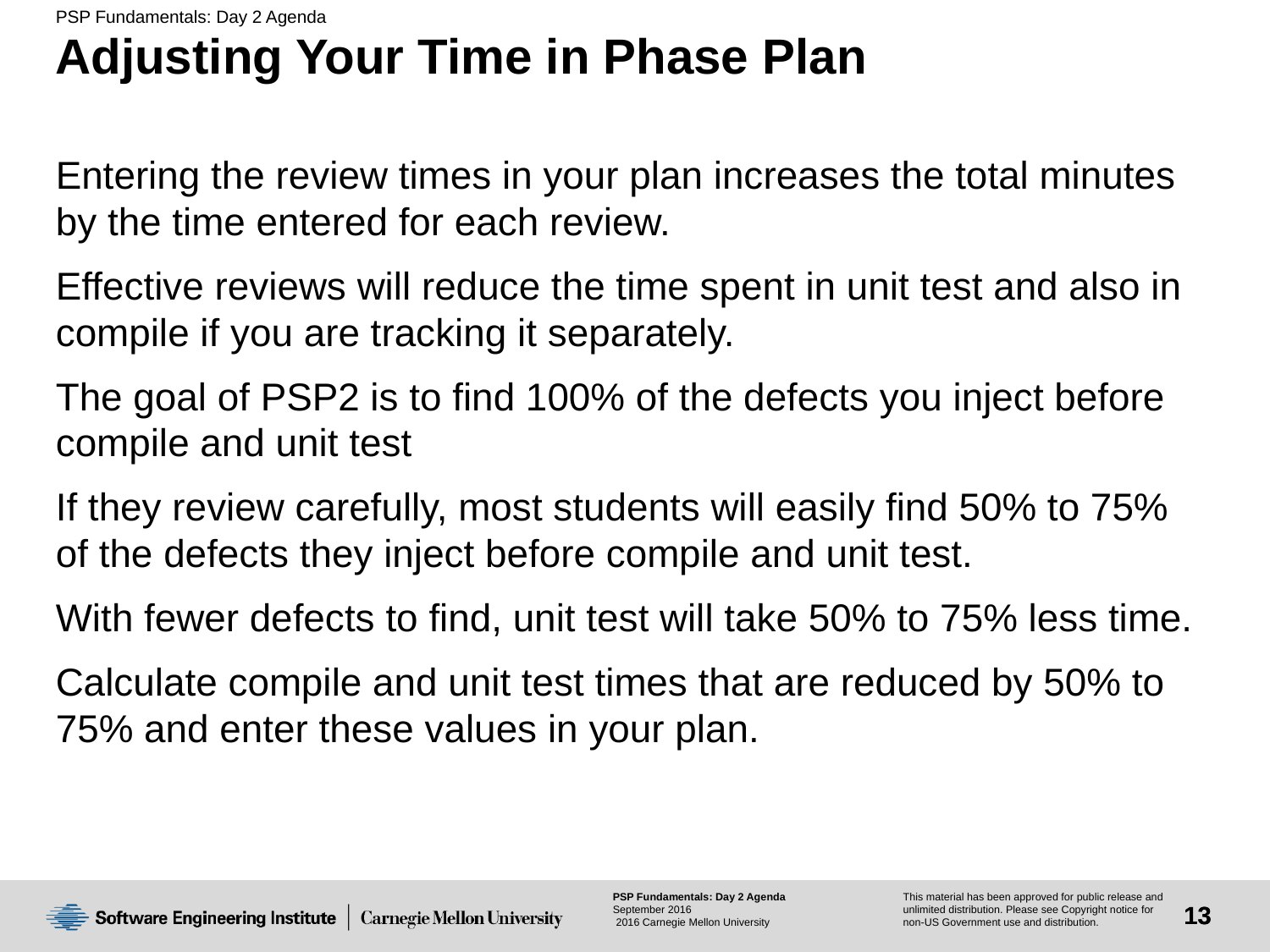

# Adjusting Your Time in Phase Plan
Entering the review times in your plan increases the total minutes by the time entered for each review.
Effective reviews will reduce the time spent in unit test and also in compile if you are tracking it separately.
The goal of PSP2 is to find 100% of the defects you inject before compile and unit test
If they review carefully, most students will easily find 50% to 75% of the defects they inject before compile and unit test.
With fewer defects to find, unit test will take 50% to 75% less time.
Calculate compile and unit test times that are reduced by 50% to 75% and enter these values in your plan.